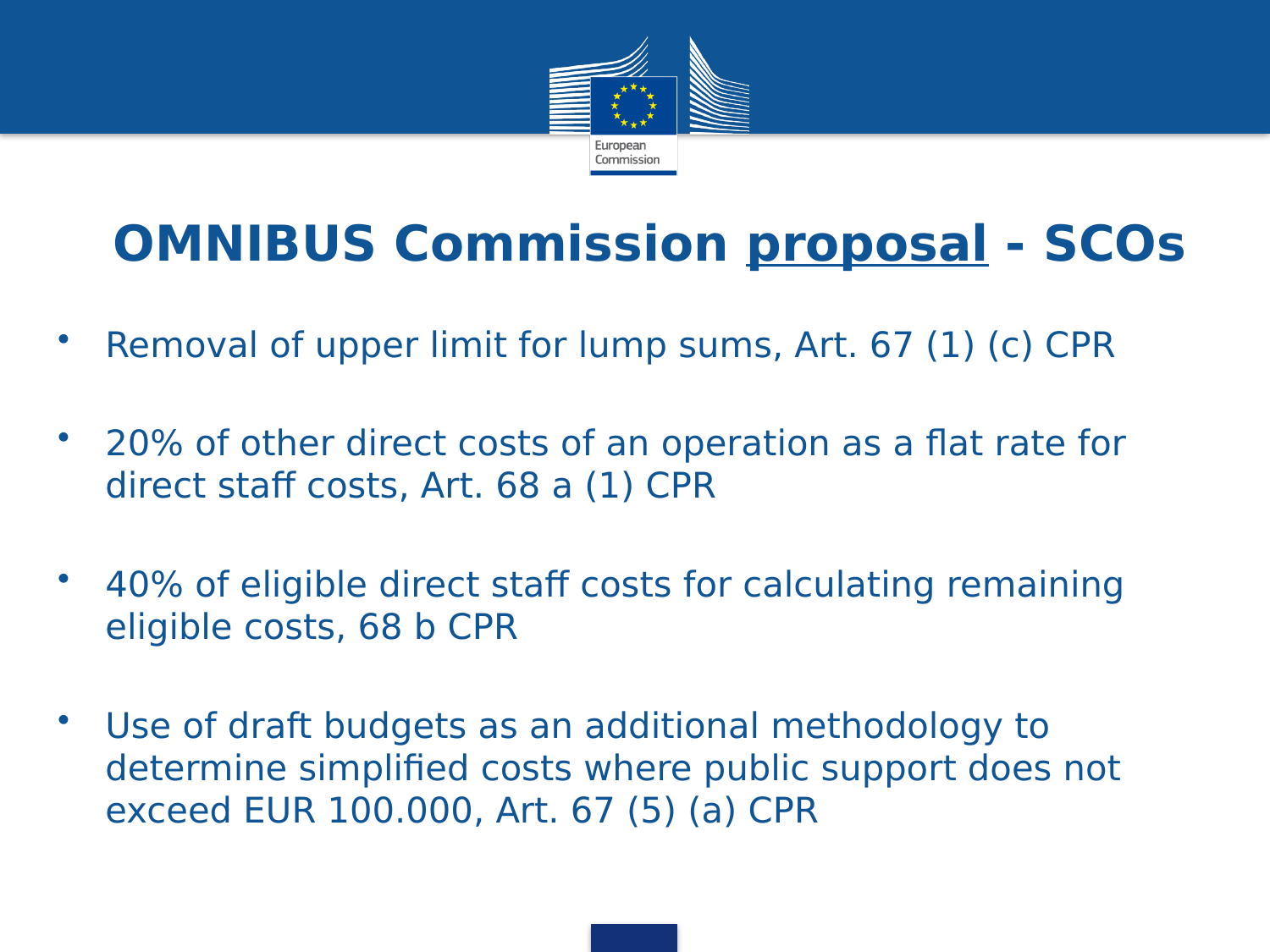

# OMNIBUS Commission proposal - SCOs

Removal of upper limit for lump sums, Art. 67 (1) (c) CPR

20% of other direct costs of an operation as a flat rate for direct staff costs, Art. 68 a (1) CPR

40% of eligible direct staff costs for calculating remaining eligible costs, 68 b CPR

Use of draft budgets as an additional methodology to determine simplified costs where public support does not exceed EUR 100.000, Art. 67 (5) (a) CPR